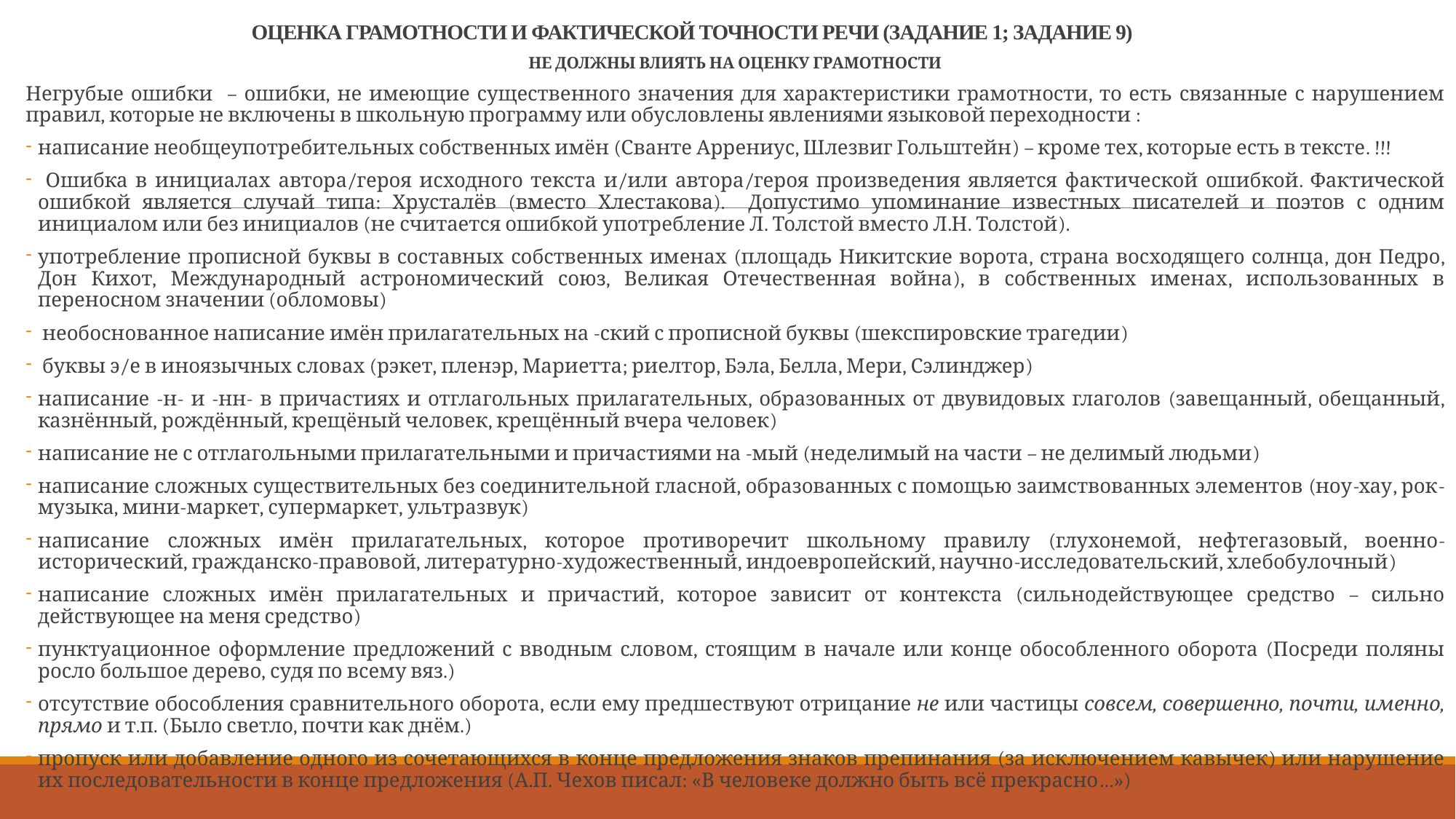

# ОЦЕНКА ГРАМОТНОСТИ И ФАКТИЧЕСКОЙ ТОЧНОСТИ РЕЧИ (ЗАДАНИЕ 1; ЗАДАНИЕ 9)
НЕ ДОЛЖНЫ ВЛИЯТЬ НА ОЦЕНКУ ГРАМОТНОСТИ
Негрубые ошибки  – ошибки, не имеющие существенного значения для характеристики грамотности, то есть связанные с нарушением правил, которые не включены в школьную программу или обусловлены явлениями языковой переходности :
написание необщеупотребительных собственных имён (Сванте Аррениус, Шлезвиг Гольштейн) – кроме тех, которые есть в тексте. !!!
 Ошибка в инициалах автора/героя исходного текста и/или автора/героя произведения является фактической ошибкой. Фактической ошибкой является случай типа: Хрусталёв (вместо Хлестакова).  Допустимо упоминание известных писателей и поэтов с одним инициалом или без инициалов (не считается ошибкой употребление Л. Толстой вместо Л.Н. Толстой).
употребление прописной буквы в составных собственных именах (площадь Никитские ворота, страна восходящего солнца, дон Педро, Дон Кихот, Международный астрономический союз, Великая Отечественная война), в собственных именах, использованных в переносном значении (обломовы)
 необоснованное написание имён прилагательных на -ский с прописной буквы (шекспировские трагедии)
 буквы э/е в иноязычных словах (рэкет, пленэр, Мариетта; риелтор, Бэла, Белла, Мери, Сэлинджер)
написание -н- и -нн- в причастиях и отглагольных прилагательных, образованных от двувидовых глаголов (завещанный, обещанный, казнённый, рождённый, крещёный человек, крещённый вчера человек)
написание не с отглагольными прилагательными и причастиями на -мый (неделимый на части – не делимый людьми)
написание сложных существительных без соединительной гласной, образованных с помощью заимствованных элементов (ноу-хау, рок-музыка, мини-маркет, супермаркет, ультразвук)
написание сложных имён прилагательных, которое противоречит школьному правилу (глухонемой, нефтегазовый, военно-исторический, гражданско-правовой, литературно-художественный, индоевропейский, научно-исследовательский, хлебобулочный)
написание сложных имён прилагательных и причастий, которое зависит от контекста (сильнодействующее средство – сильно действующее на меня средство)
пунктуационное оформление предложений с вводным словом, стоящим в начале или конце обособленного оборота (Посреди поляны росло большое дерево, судя по всему вяз.)
отсутствие обособления сравнительного оборота, если ему предшествуют отрицание не или частицы совсем, совершенно, почти, именно, прямо и т.п. (Было светло, почти как днём.)
пропуск или добавление одного из сочетающихся в конце предложения знаков препинания (за исключением кавычек) или нарушение их последовательности в конце предложения (А.П. Чехов писал: «В человеке должно быть всё прекрасно…»)